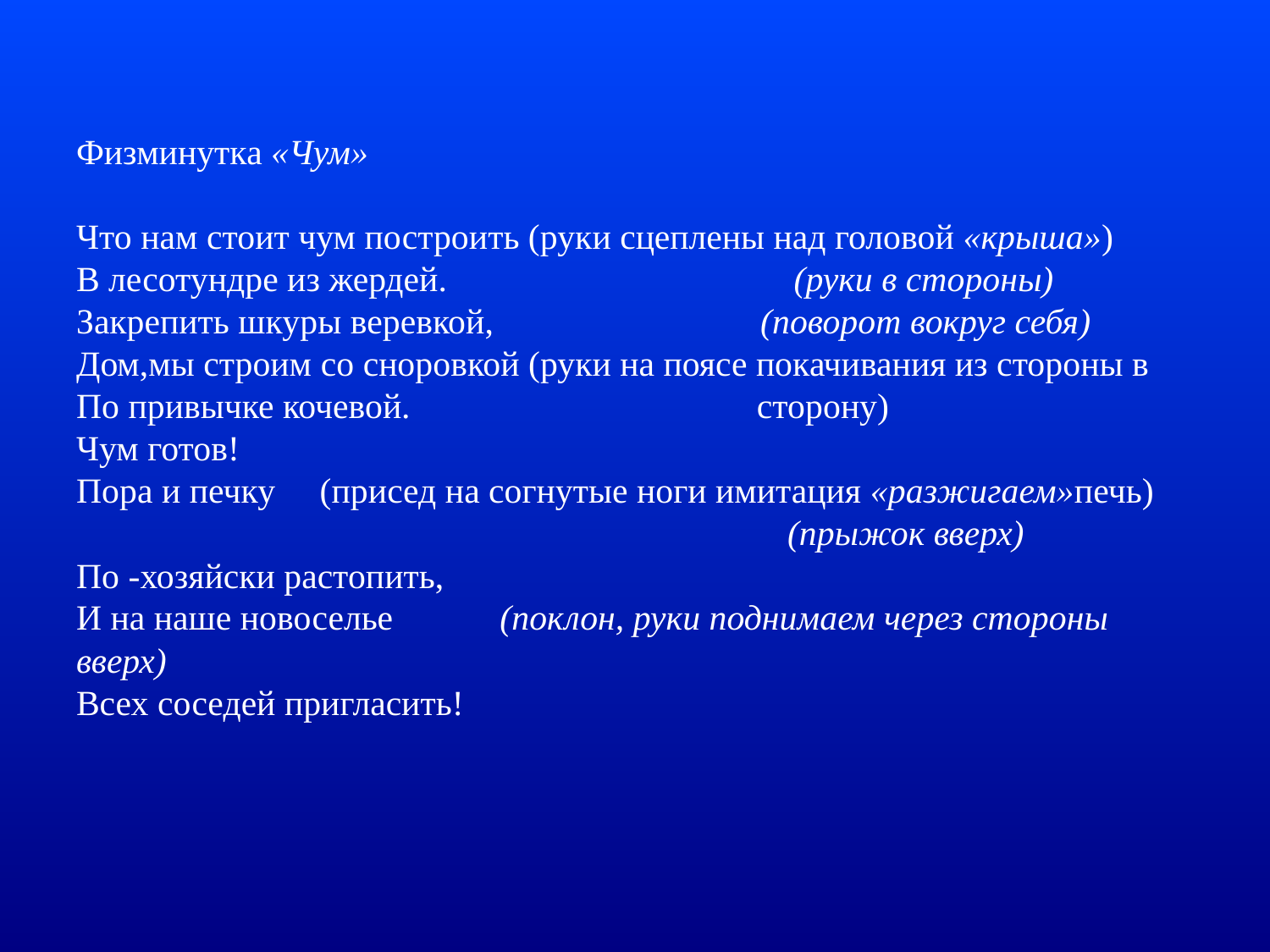

# Физминутка «Чум» Что нам стоит чум построить (руки сцеплены над головой «крыша») В лесотундре из жердей.                                       (руки в стороны) Закрепить шкуры веревкой,                              (поворот вокруг себя) Дом,мы строим со сноровкой (руки на поясе покачивания из стороны в По привычке кочевой.                                       сторону) Чум готов! Пора и печку     (присед на согнутые ноги имитация «разжигаем»печь) (прыжок вверх) По -хозяйски растопить, И на наше новоселье            (поклон, руки поднимаем через стороны вверх) Всех соседей пригласить!